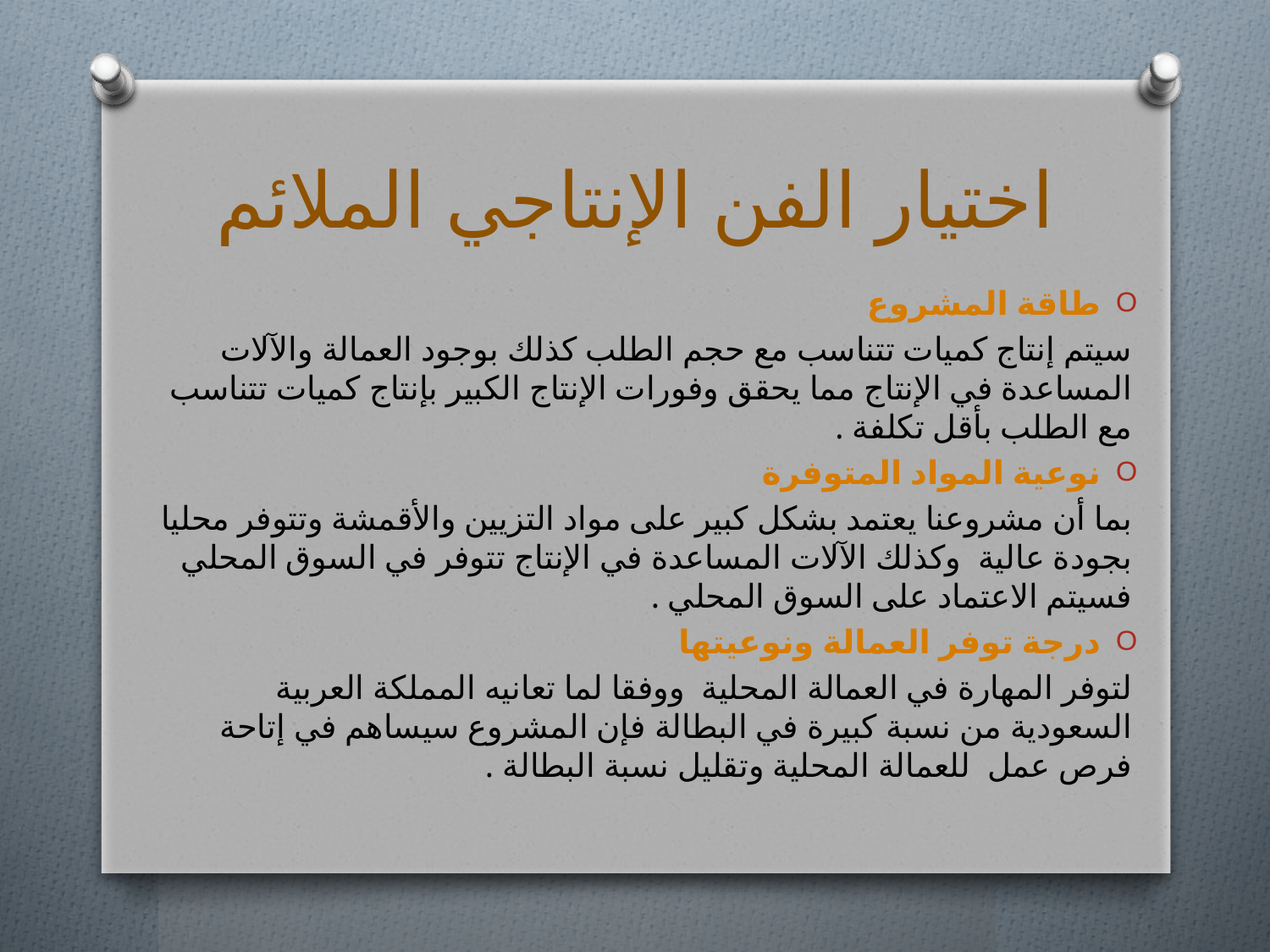

# اختيار الفن الإنتاجي الملائم
طاقة المشروع
سيتم إنتاج كميات تتناسب مع حجم الطلب كذلك بوجود العمالة والآلات المساعدة في الإنتاج مما يحقق وفورات الإنتاج الكبير بإنتاج كميات تتناسب مع الطلب بأقل تكلفة .
نوعية المواد المتوفرة
بما أن مشروعنا يعتمد بشكل كبير على مواد التزيين والأقمشة وتتوفر محليا بجودة عالية  وكذلك الآلات المساعدة في الإنتاج تتوفر في السوق المحلي فسيتم الاعتماد على السوق المحلي .
درجة توفر العمالة ونوعيتها
لتوفر المهارة في العمالة المحلية  ووفقا لما تعانيه المملكة العربية السعودية من نسبة كبيرة في البطالة فإن المشروع سيساهم في إتاحة فرص عمل  للعمالة المحلية وتقليل نسبة البطالة .